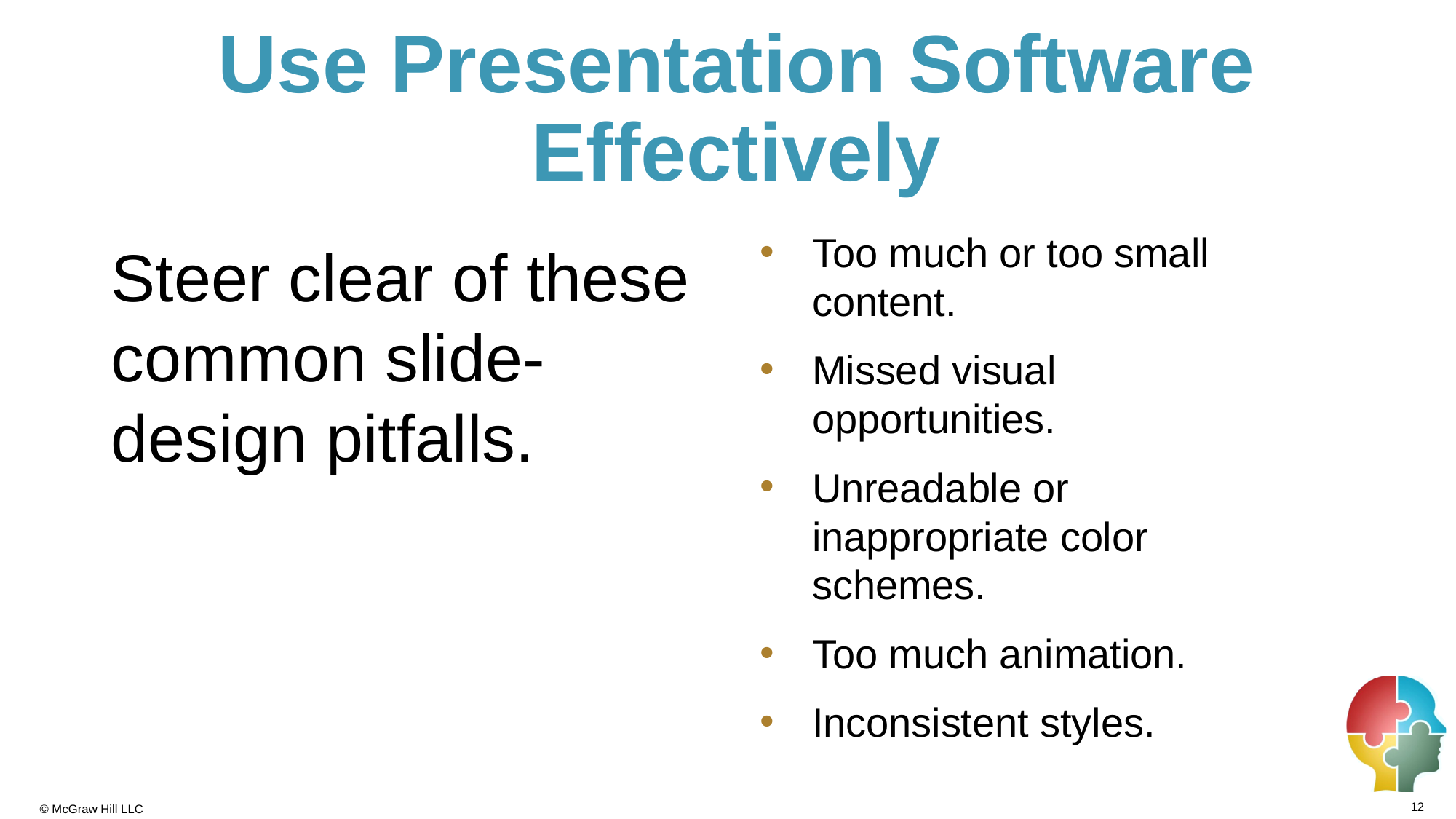

# Use Presentation Software Effectively
Too much or too small content.
Missed visual opportunities.
Unreadable or inappropriate color schemes.
Too much animation.
Inconsistent styles.
Steer clear of these common slide-design pitfalls.
12